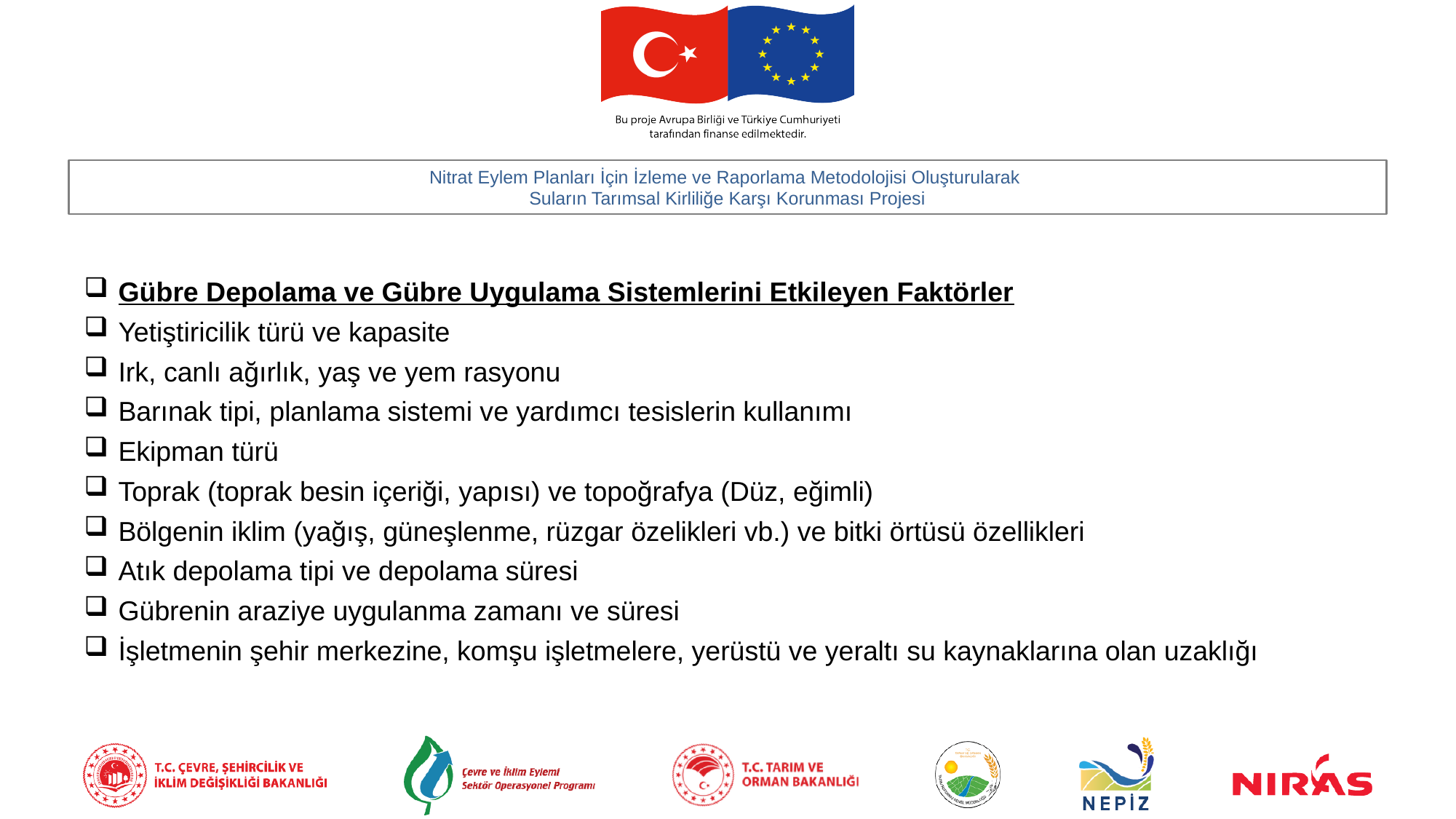

Gübre Depolama ve Gübre Uygulama Sistemlerini Etkileyen Faktörler
Yetiştiricilik türü ve kapasite
Irk, canlı ağırlık, yaş ve yem rasyonu
Barınak tipi, planlama sistemi ve yardımcı tesislerin kullanımı
Ekipman türü
Toprak (toprak besin içeriği, yapısı) ve topoğrafya (Düz, eğimli)
Bölgenin iklim (yağış, güneşlenme, rüzgar özelikleri vb.) ve bitki örtüsü özellikleri
Atık depolama tipi ve depolama süresi
Gübrenin araziye uygulanma zamanı ve süresi
İşletmenin şehir merkezine, komşu işletmelere, yerüstü ve yeraltı su kaynaklarına olan uzaklığı